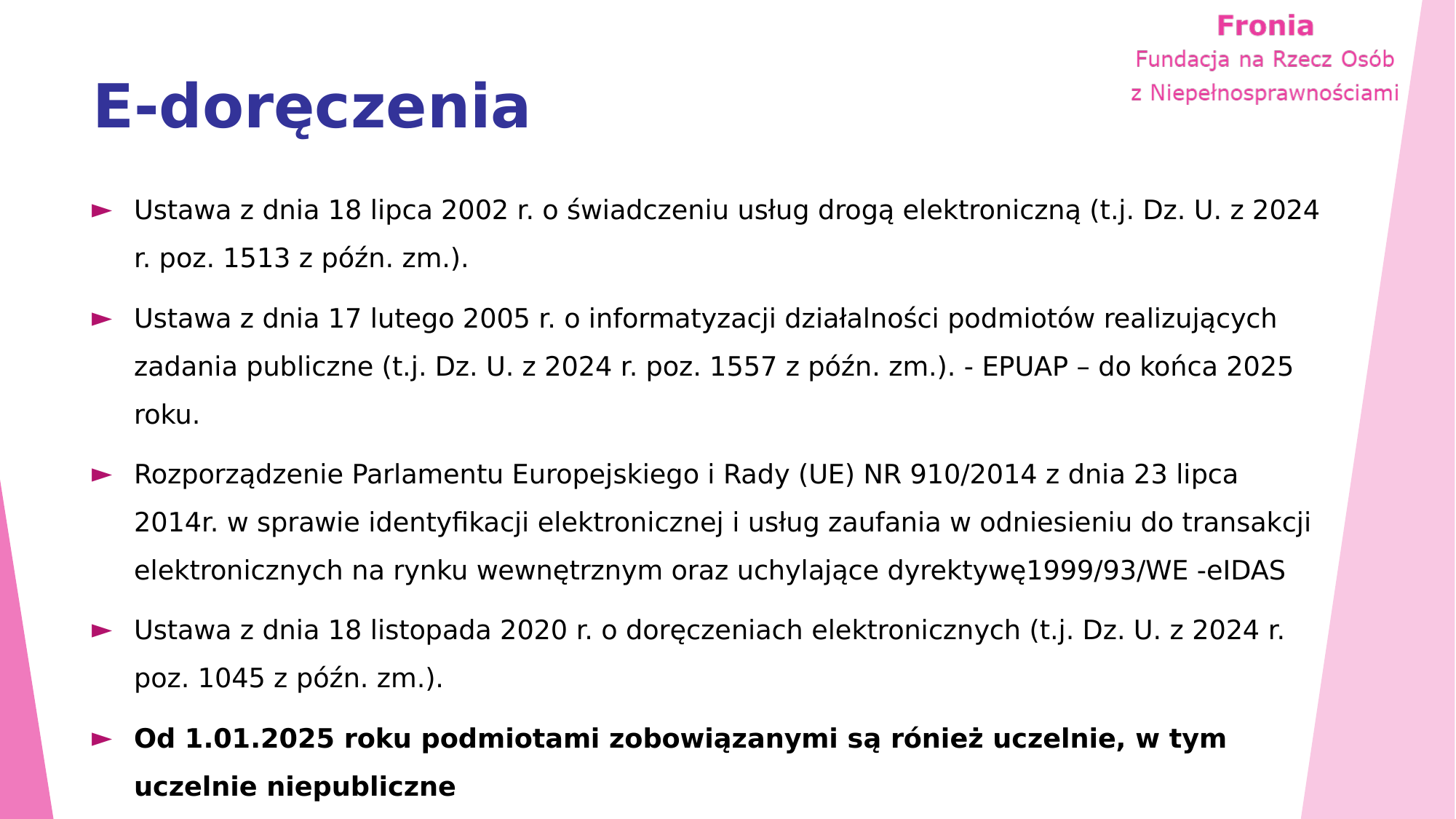

# E-doręczenia
Ustawa z dnia 18 lipca 2002 r. o świadczeniu usług drogą elektroniczną (t.j. Dz. U. z 2024 r. poz. 1513 z późn. zm.).
Ustawa z dnia 17 lutego 2005 r. o informatyzacji działalności podmiotów realizujących zadania publiczne (t.j. Dz. U. z 2024 r. poz. 1557 z późn. zm.). - EPUAP – do końca 2025 roku.
Rozporządzenie Parlamentu Europejskiego i Rady (UE) NR 910/2014 z dnia 23 lipca 2014r. w sprawie identyfikacji elektronicznej i usług zaufania w odniesieniu do transakcji elektronicznych na rynku wewnętrznym oraz uchylające dyrektywę1999/93/WE -eIDAS
Ustawa z dnia 18 listopada 2020 r. o doręczeniach elektronicznych (t.j. Dz. U. z 2024 r. poz. 1045 z późn. zm.).
Od 1.01.2025 roku podmiotami zobowiązanymi są rónież uczelnie, w tym uczelnie niepubliczne